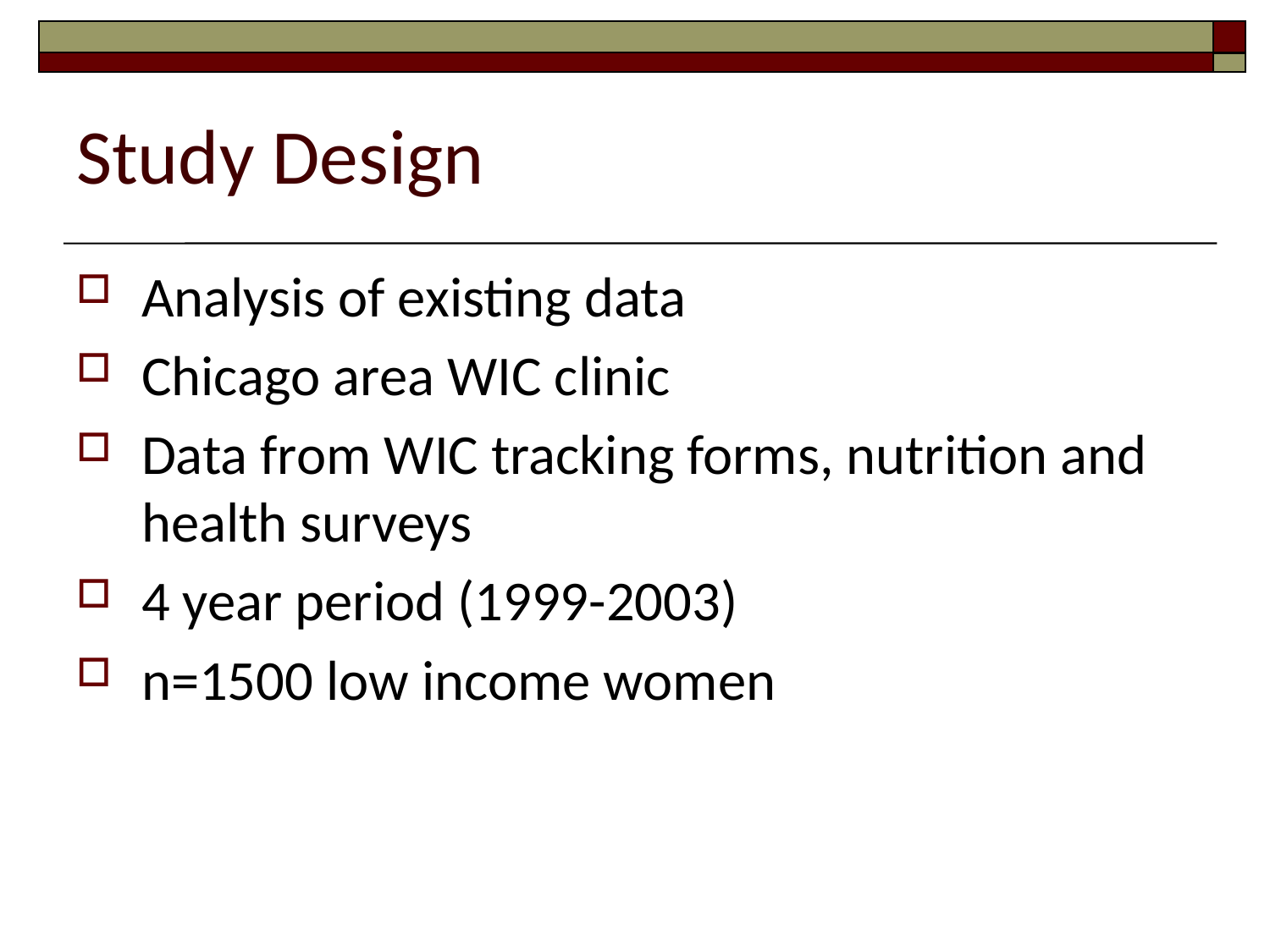

Study Design
Analysis of existing data
Chicago area WIC clinic
Data from WIC tracking forms, nutrition and health surveys
4 year period (1999-2003)
n=1500 low income women